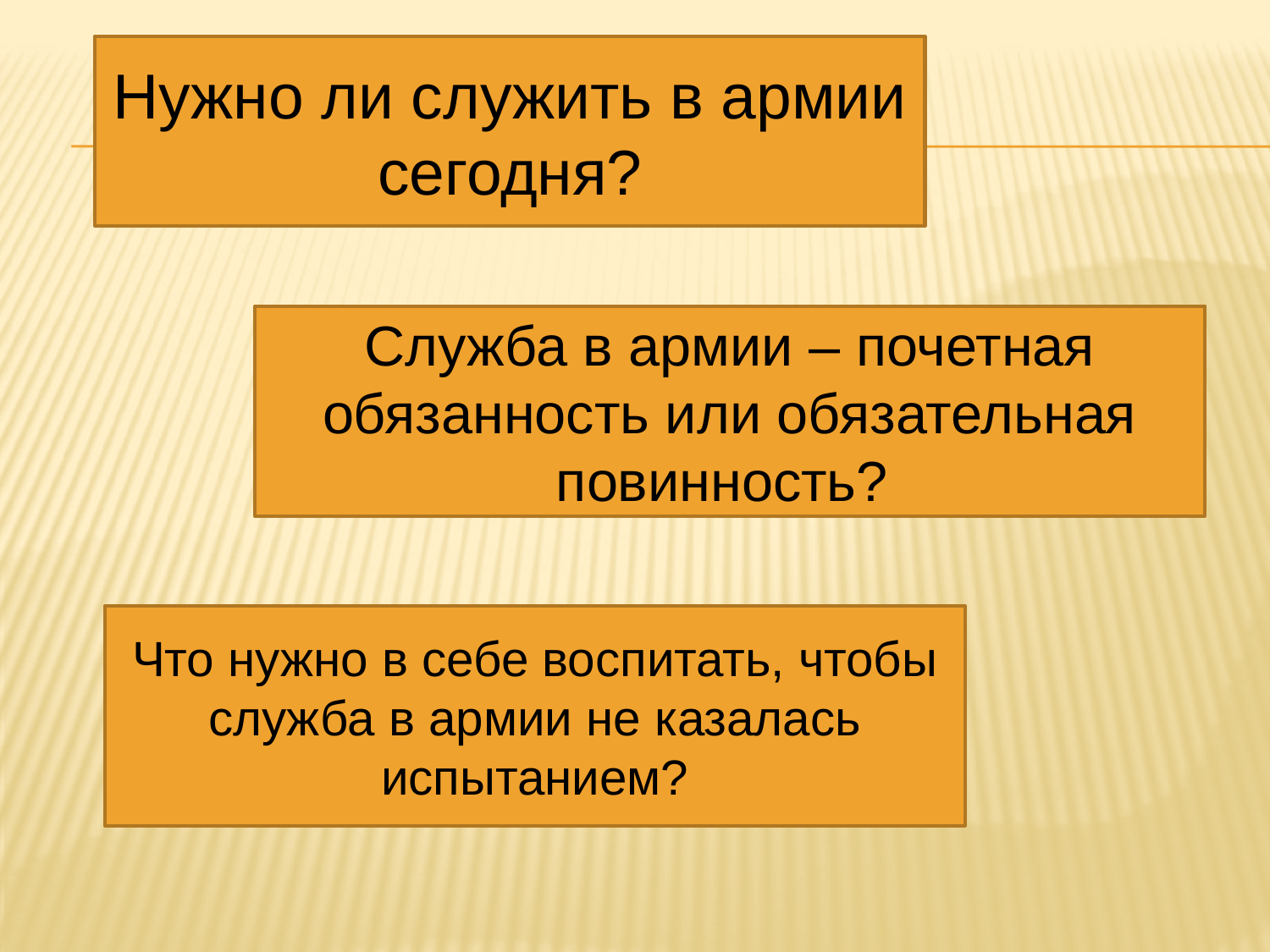

Нужно ли служить в армии сегодня?
Служба в армии – почетная обязанность или обязательная повинность?
Что нужно в себе воспитать, чтобы служба в армии не казалась испытанием?